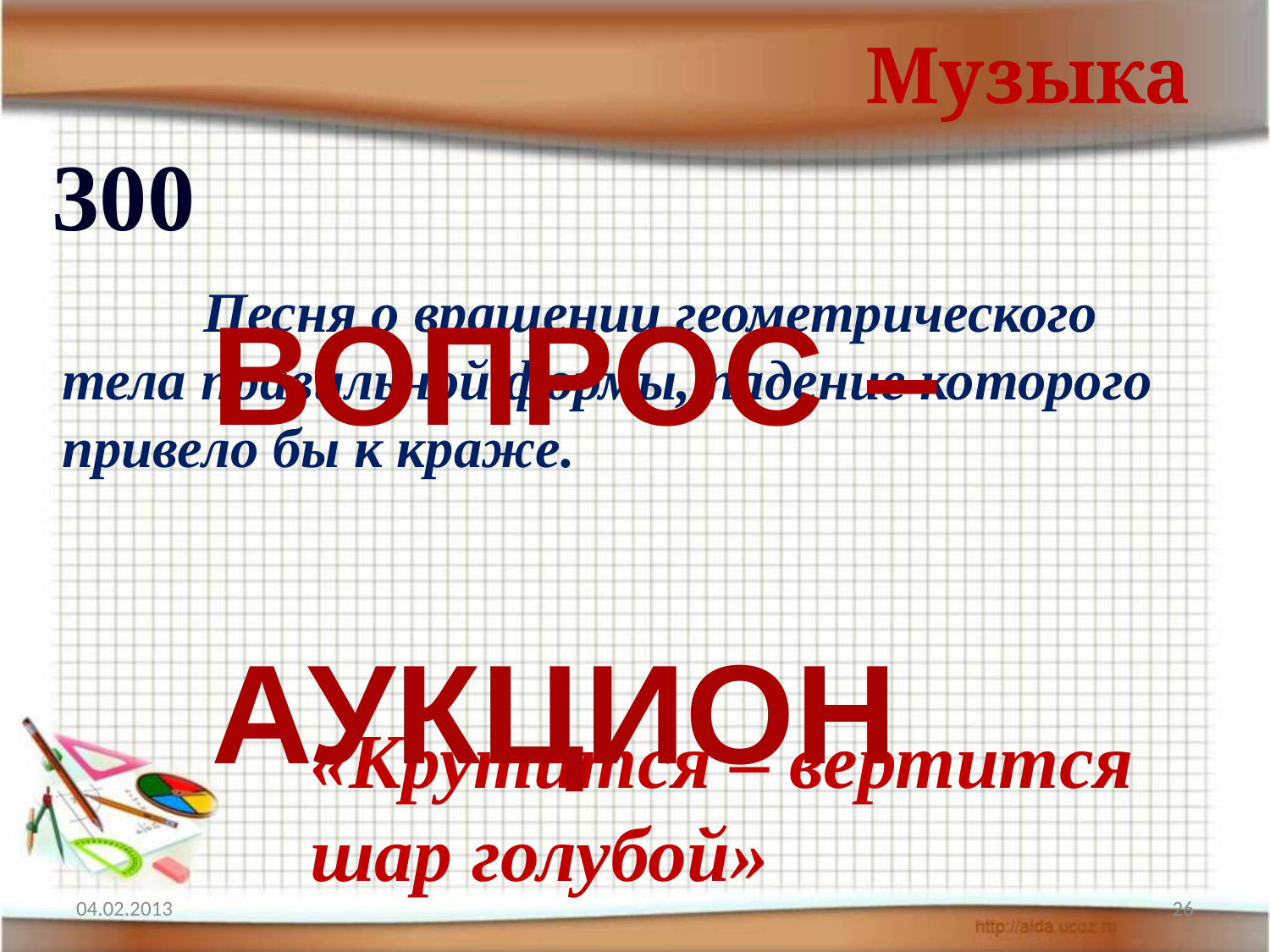

Музыка
300
	 Песня о вращении геометрического тела правильной формы, падение которого привело бы к краже.

ВОПРОС –
         АУКЦИОН
«Крутится – вертится шар голубой»
04.02.2013
26